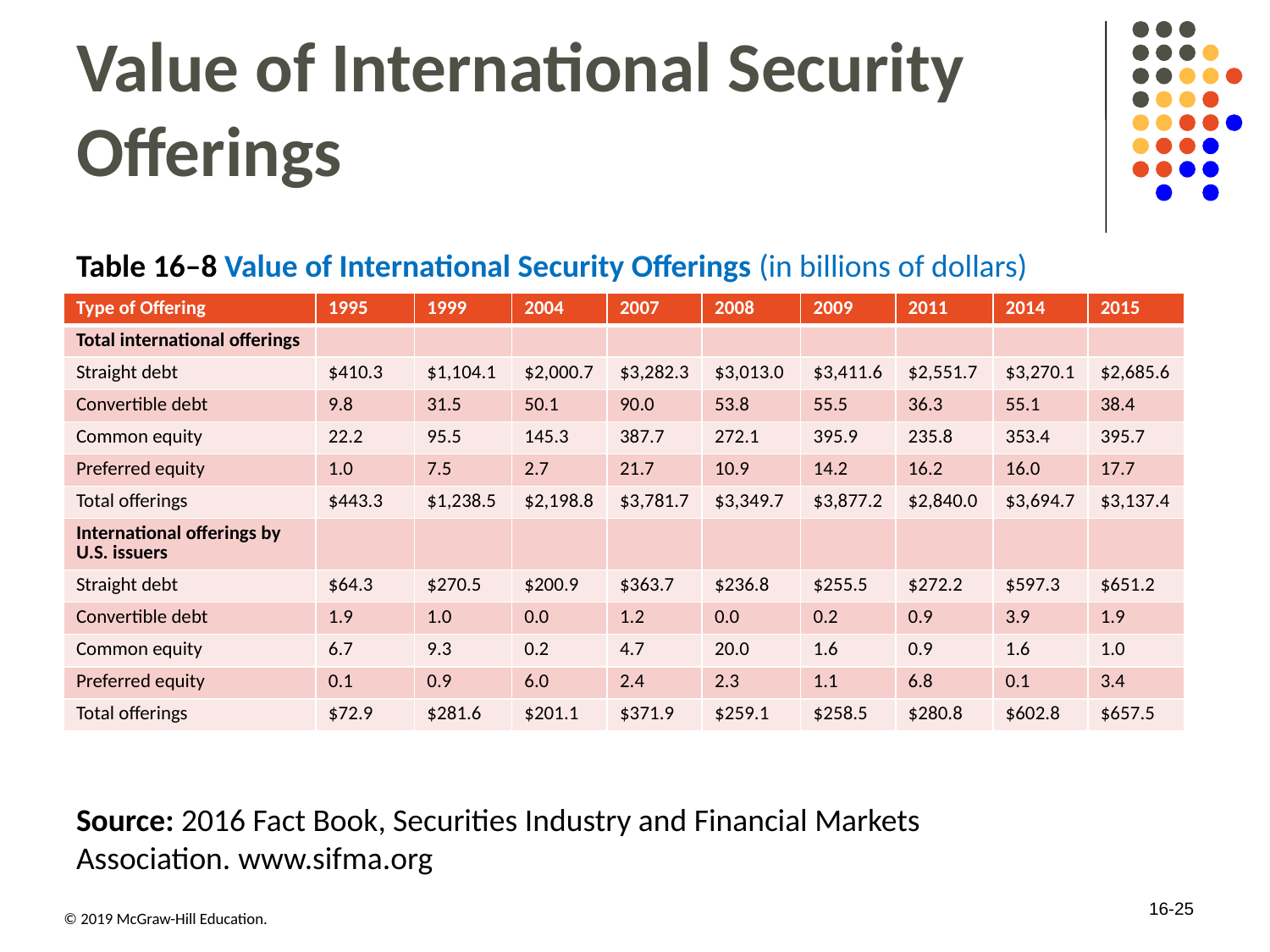

# Value of International Security Offerings
Table 16–8 Value of International Security Offerings (in billions of dollars)
| Type of Offering | 1995 | 1999 | 2004 | 2007 | 2008 | 2009 | 2011 | 2014 | 2015 |
| --- | --- | --- | --- | --- | --- | --- | --- | --- | --- |
| Total international offerings | Blank | Blank | Blank | Blank | Blank | Blank | Blank | Blank | Blank |
| Straight debt | $410.3 | $1,104.1 | $2,000.7 | $3,282.3 | $3,013.0 | $3,411.6 | $2,551.7 | $3,270.1 | $2,685.6 |
| Convertible debt | 9.8 | 31.5 | 50.1 | 90.0 | 53.8 | 55.5 | 36.3 | 55.1 | 38.4 |
| Common equity | 22.2 | 95.5 | 145.3 | 387.7 | 272.1 | 395.9 | 235.8 | 353.4 | 395.7 |
| Preferred equity | 1.0 | 7.5 | 2.7 | 21.7 | 10.9 | 14.2 | 16.2 | 16.0 | 17.7 |
| Total offerings | $443.3 | $1,238.5 | $2,198.8 | $3,781.7 | $3,349.7 | $3,877.2 | $2,840.0 | $3,694.7 | $3,137.4 |
| International offerings by U.S. issuers | Blank | Blank | Blank | Blank | Blank | Blank | Blank | Blank | Blank |
| Straight debt | $64.3 | $270.5 | $200.9 | $363.7 | $236.8 | $255.5 | $272.2 | $597.3 | $651.2 |
| Convertible debt | 1.9 | 1.0 | 0.0 | 1.2 | 0.0 | 0.2 | 0.9 | 3.9 | 1.9 |
| Common equity | 6.7 | 9.3 | 0.2 | 4.7 | 20.0 | 1.6 | 0.9 | 1.6 | 1.0 |
| Preferred equity | 0.1 | 0.9 | 6.0 | 2.4 | 2.3 | 1.1 | 6.8 | 0.1 | 3.4 |
| Total offerings | $72.9 | $281.6 | $201.1 | $371.9 | $259.1 | $258.5 | $280.8 | $602.8 | $657.5 |
Source: 2016 Fact Book, Securities Industry and Financial Markets Association. www.sifma.org
16-25